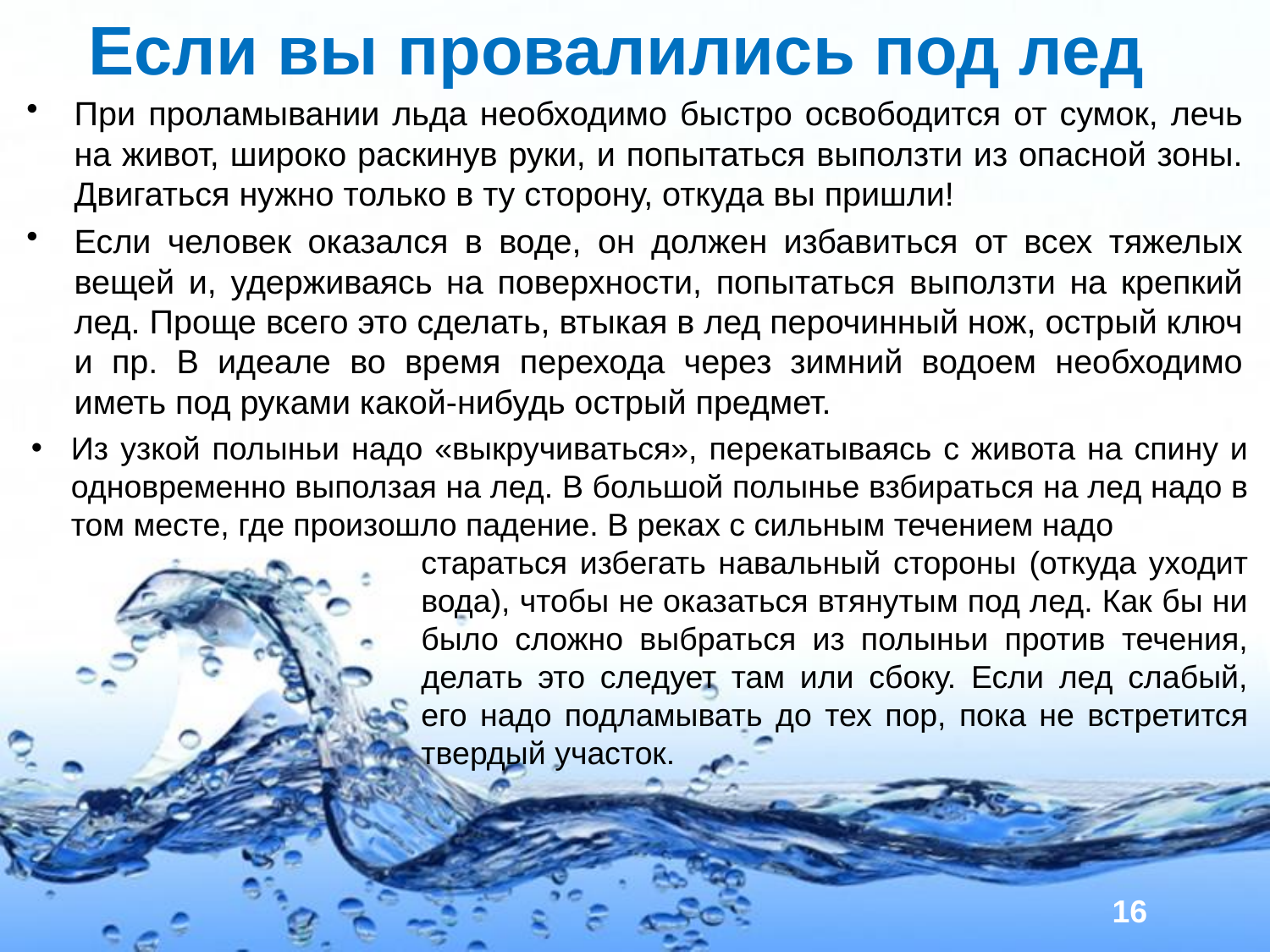

# Если вы провалились под лед
При проламывании льда необходимо быстро освободится от сумок, лечь на живот, широко раскинув руки, и попытаться выползти из опасной зоны. Двигаться нужно только в ту сторону, откуда вы пришли!
Если человек оказался в воде, он должен избавиться от всех тяжелых вещей и, удерживаясь на поверхности, попытаться выползти на крепкий лед. Проще всего это сделать, втыкая в лед перочинный нож, острый ключ и пр. В идеале во время перехода через зимний водоем необходимо иметь под руками какой-нибудь острый предмет.
Из узкой полыньи надо «выкручиваться», перекатываясь с живота на спину и одновременно выползая на лед. В большой полынье взбираться на лед надо в том месте, где произошло падение. В реках с сильным течением надо
стараться избегать навальный стороны (откуда уходит вода), чтобы не оказаться втянутым под лед. Как бы ни было сложно выбраться из полыньи против течения, делать это следует там или сбоку. Если лед слабый, его надо подламывать до тех пор, пока не встретится твердый участок.
16